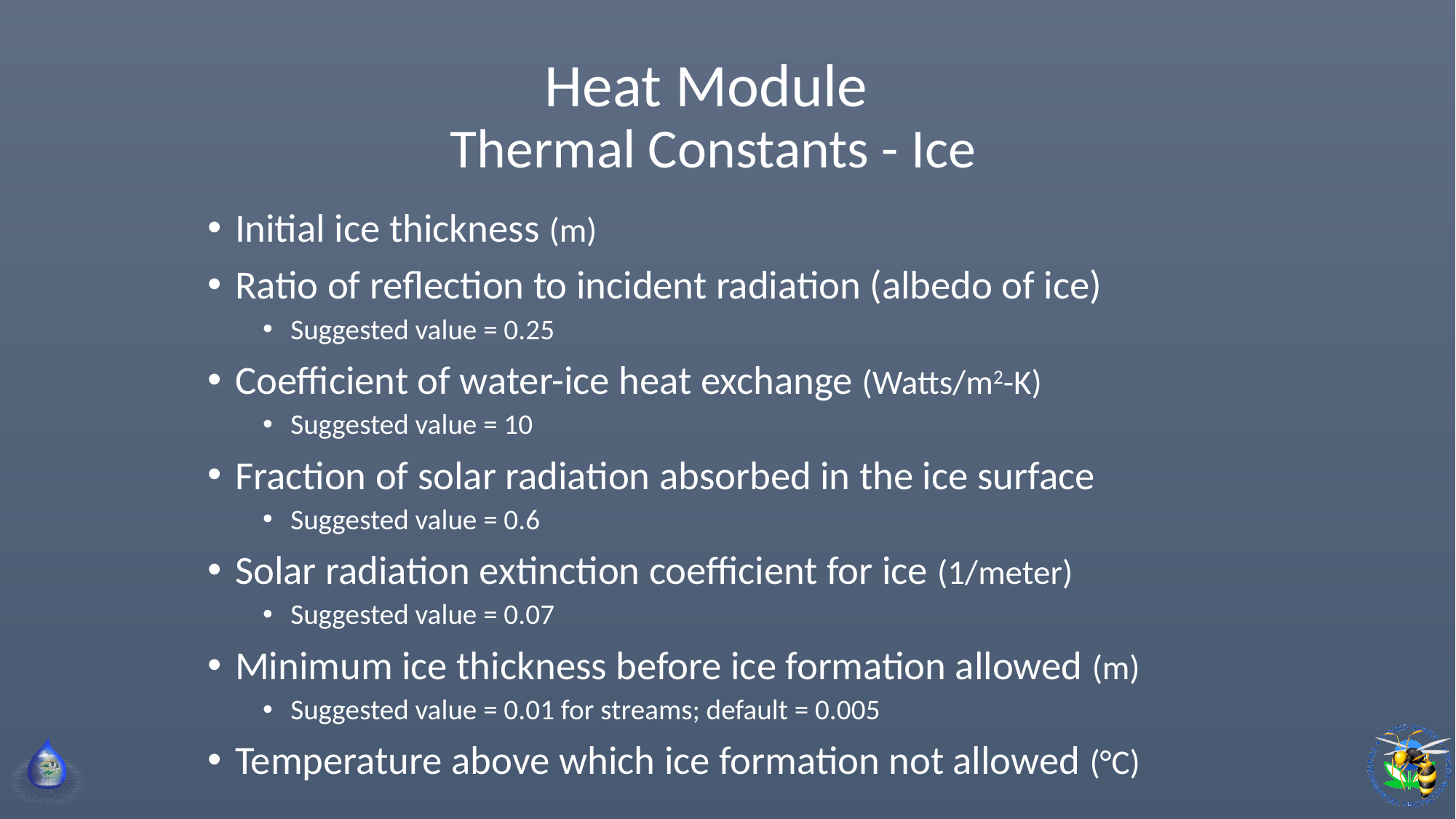

# Heat Module Thermal Constants - Ice
Initial ice thickness (m)
Ratio of reflection to incident radiation (albedo of ice)
Suggested value = 0.25
Coefficient of water-ice heat exchange (Watts/m2-K)
Suggested value = 10
Fraction of solar radiation absorbed in the ice surface
Suggested value = 0.6
Solar radiation extinction coefficient for ice (1/meter)
Suggested value = 0.07
Minimum ice thickness before ice formation allowed (m)
Suggested value = 0.01 for streams; default = 0.005
Temperature above which ice formation not allowed (°C)